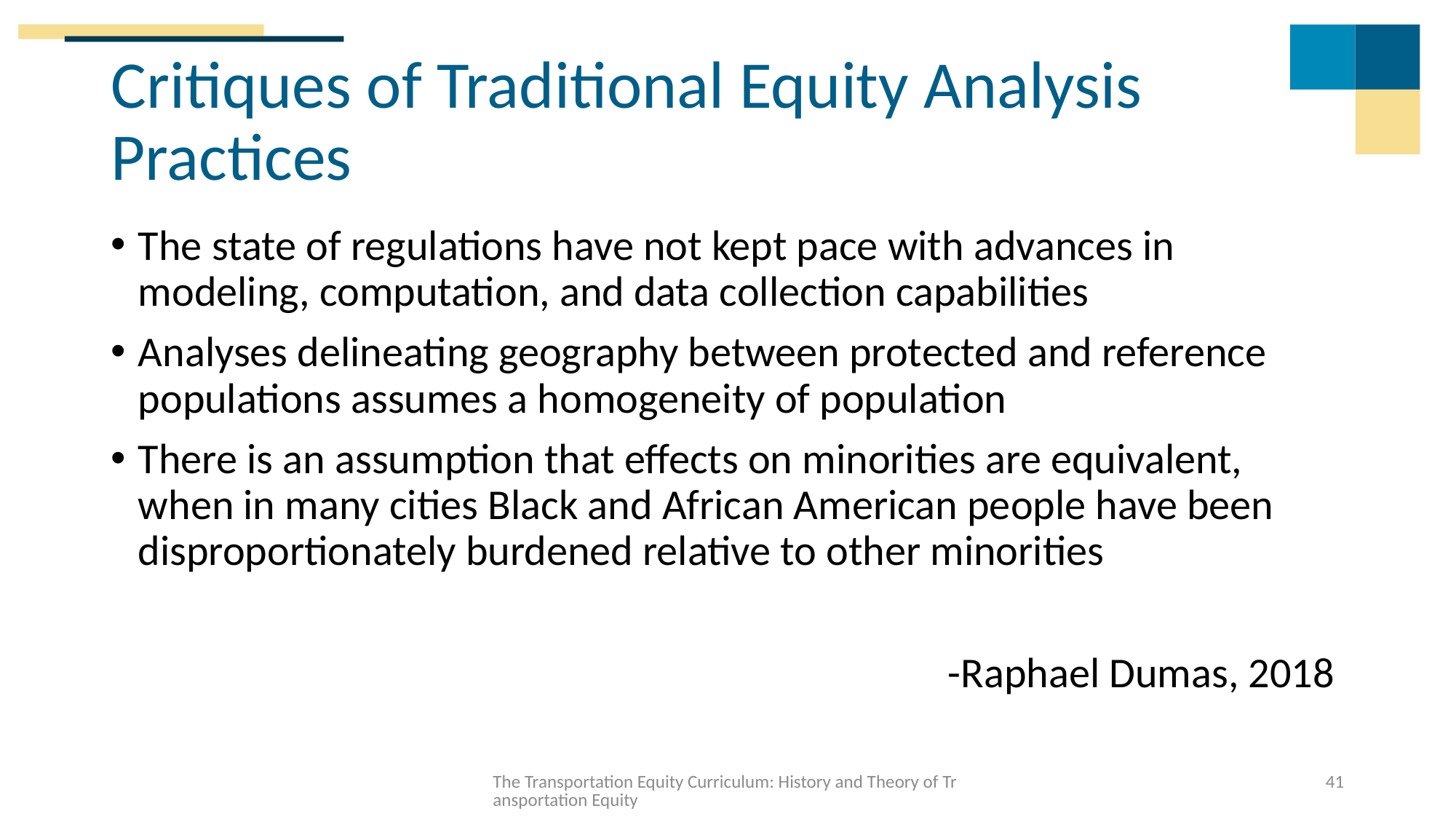

# Critiques of Traditional Equity Analysis Practices
The state of regulations have not kept pace with advances in modeling, computation, and data collection capabilities
Analyses delineating geography between protected and reference populations assumes a homogeneity of population
There is an assumption that effects on minorities are equivalent, when in many cities Black and African American people have been disproportionately burdened relative to other minorities

-Raphael Dumas, 2018
The Transportation Equity Curriculum: History and Theory of Transportation Equity
41